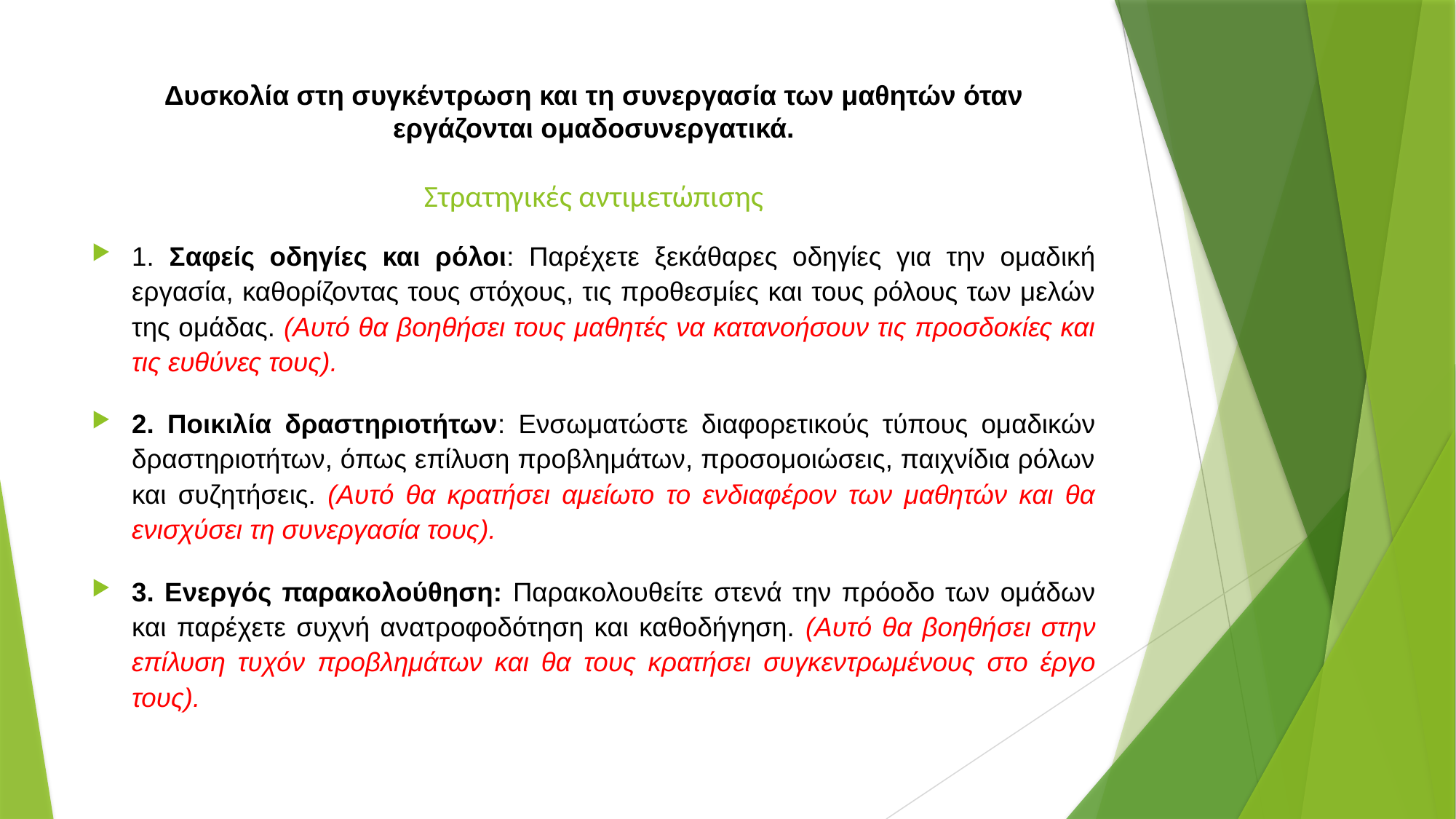

# Δυσκολία στη συγκέντρωση και τη συνεργασία των μαθητών όταν εργάζονται ομαδοσυνεργατικά. Στρατηγικές αντιμετώπισης
1. Σαφείς οδηγίες και ρόλοι: Παρέχετε ξεκάθαρες οδηγίες για την ομαδική εργασία, καθορίζοντας τους στόχους, τις προθεσμίες και τους ρόλους των μελών της ομάδας. (Αυτό θα βοηθήσει τους μαθητές να κατανοήσουν τις προσδοκίες και τις ευθύνες τους).
2. Ποικιλία δραστηριοτήτων: Ενσωματώστε διαφορετικούς τύπους ομαδικών δραστηριοτήτων, όπως επίλυση προβλημάτων, προσομοιώσεις, παιχνίδια ρόλων και συζητήσεις. (Αυτό θα κρατήσει αμείωτο το ενδιαφέρον των μαθητών και θα ενισχύσει τη συνεργασία τους).
3. Ενεργός παρακολούθηση: Παρακολουθείτε στενά την πρόοδο των ομάδων και παρέχετε συχνή ανατροφοδότηση και καθοδήγηση. (Αυτό θα βοηθήσει στην επίλυση τυχόν προβλημάτων και θα τους κρατήσει συγκεντρωμένους στο έργο τους).